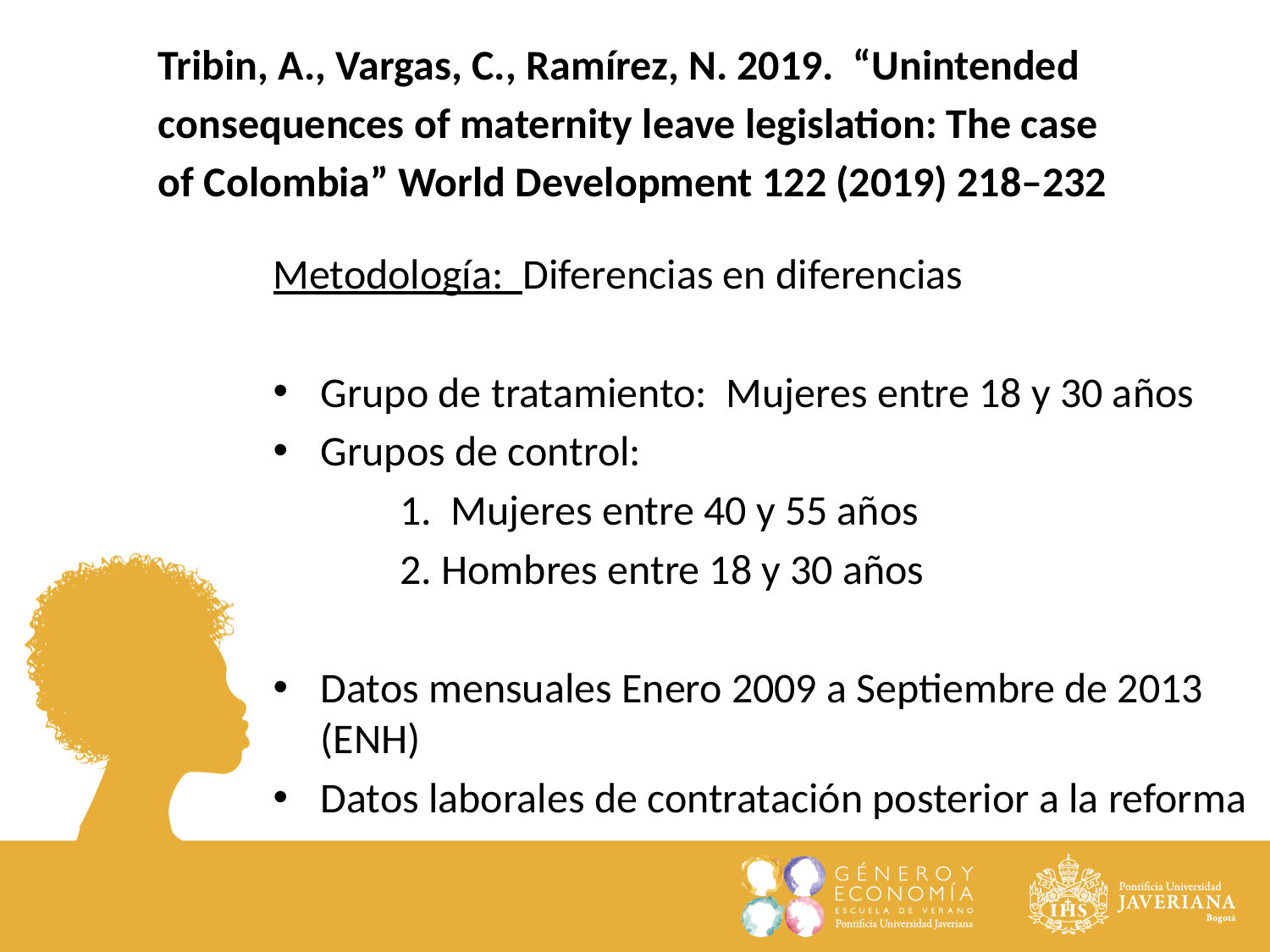

Tribin, A., Vargas, C., Ramírez, N. 2019.  “Unintended consequences of maternity leave legislation: The case of Colombia” World Development 122 (2019) 218–232
Metodología:  Diferencias en diferencias

Grupo de tratamiento:  Mujeres entre 18 y 30 años
Grupos de control:
	1.  Mujeres entre 40 y 55 años
	2. Hombres entre 18 y 30 años

Datos mensuales Enero 2009 a Septiembre de 2013 (ENH)
Datos laborales de contratación posterior a la reforma